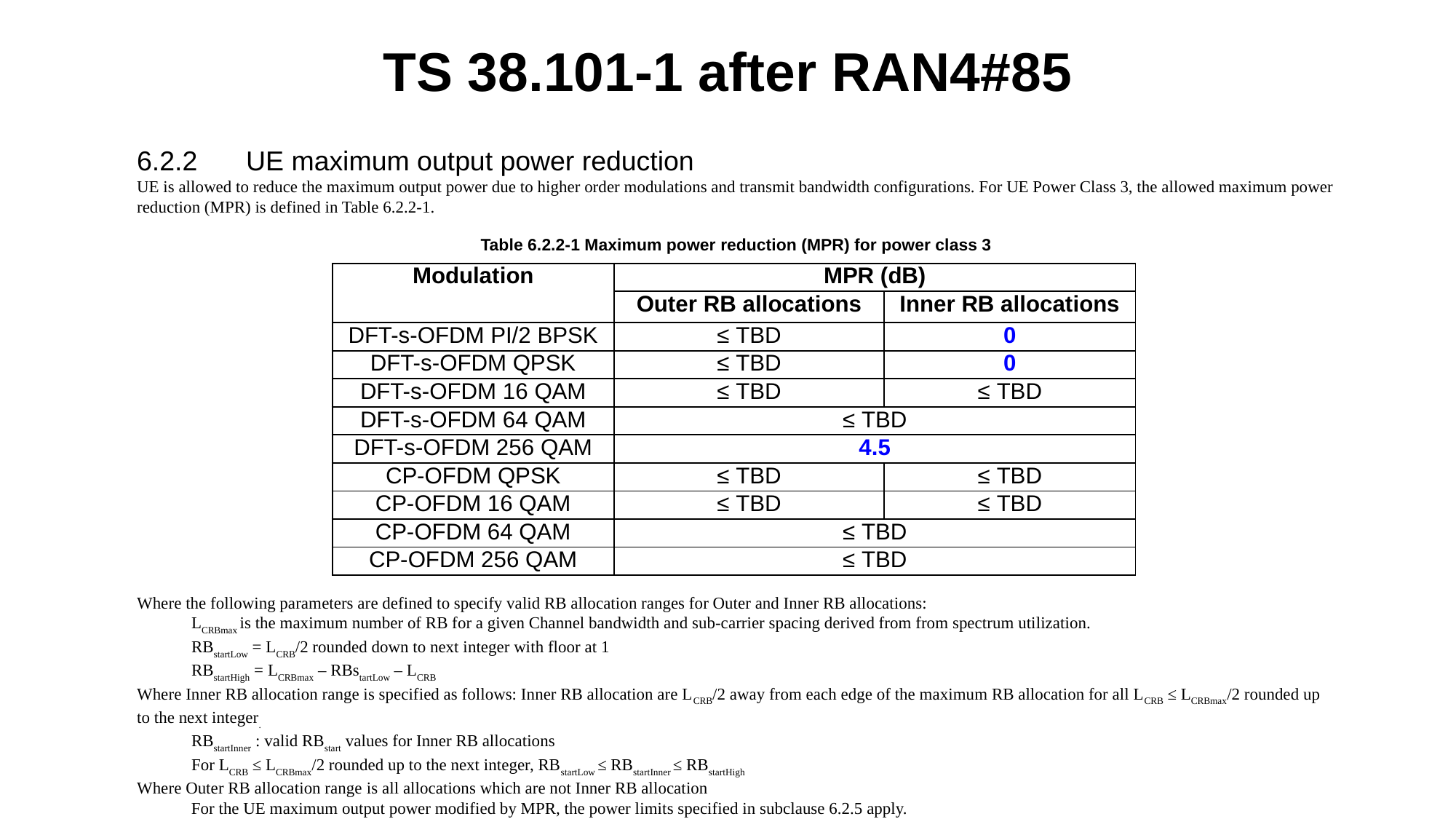

# TS 38.101-1 after RAN4#85
6.2.2	UE maximum output power reduction
UE is allowed to reduce the maximum output power due to higher order modulations and transmit bandwidth configurations. For UE Power Class 3, the allowed maximum power reduction (MPR) is defined in Table 6.2.2-1.

Table 6.2.2-1 Maximum power reduction (MPR) for power class 3

Where the following parameters are defined to specify valid RB allocation ranges for Outer and Inner RB allocations:
LCRBmax is the maximum number of RB for a given Channel bandwidth and sub-carrier spacing derived from from spectrum utilization.
RBstartLow = LCRB/2 rounded down to next integer with floor at 1
RBstartHigh = LCRBmax – RBstartLow – LCRB
Where Inner RB allocation range is specified as follows: Inner RB allocation are LCRB/2 away from each edge of the maximum RB allocation for all LCRB ≤ LCRBmax/2 rounded up to the next integer.
RBstartInner : valid RBstart values for Inner RB allocations
For LCRB ≤ LCRBmax/2 rounded up to the next integer, RBstartLow ≤ RBstartInner ≤ RBstartHigh
Where Outer RB allocation range is all allocations which are not Inner RB allocation
             For the UE maximum output power modified by MPR, the power limits specified in subclause 6.2.5 apply.
| Modulation | MPR (dB) |  |
| --- | --- | --- |
|  | Outer RB allocations | Inner RB allocations |
| DFT-s-OFDM PI/2 BPSK | ≤ TBD | 0 |
| DFT-s-OFDM QPSK | ≤ TBD | 0 |
| DFT-s-OFDM 16 QAM | ≤ TBD | ≤ TBD |
| DFT-s-OFDM 64 QAM | ≤ TBD |  |
| DFT-s-OFDM 256 QAM | 4.5 |  |
| CP-OFDM QPSK | ≤ TBD | ≤ TBD |
| CP-OFDM 16 QAM | ≤ TBD | ≤ TBD |
| CP-OFDM 64 QAM | ≤ TBD |  |
| CP-OFDM 256 QAM | ≤ TBD |  |